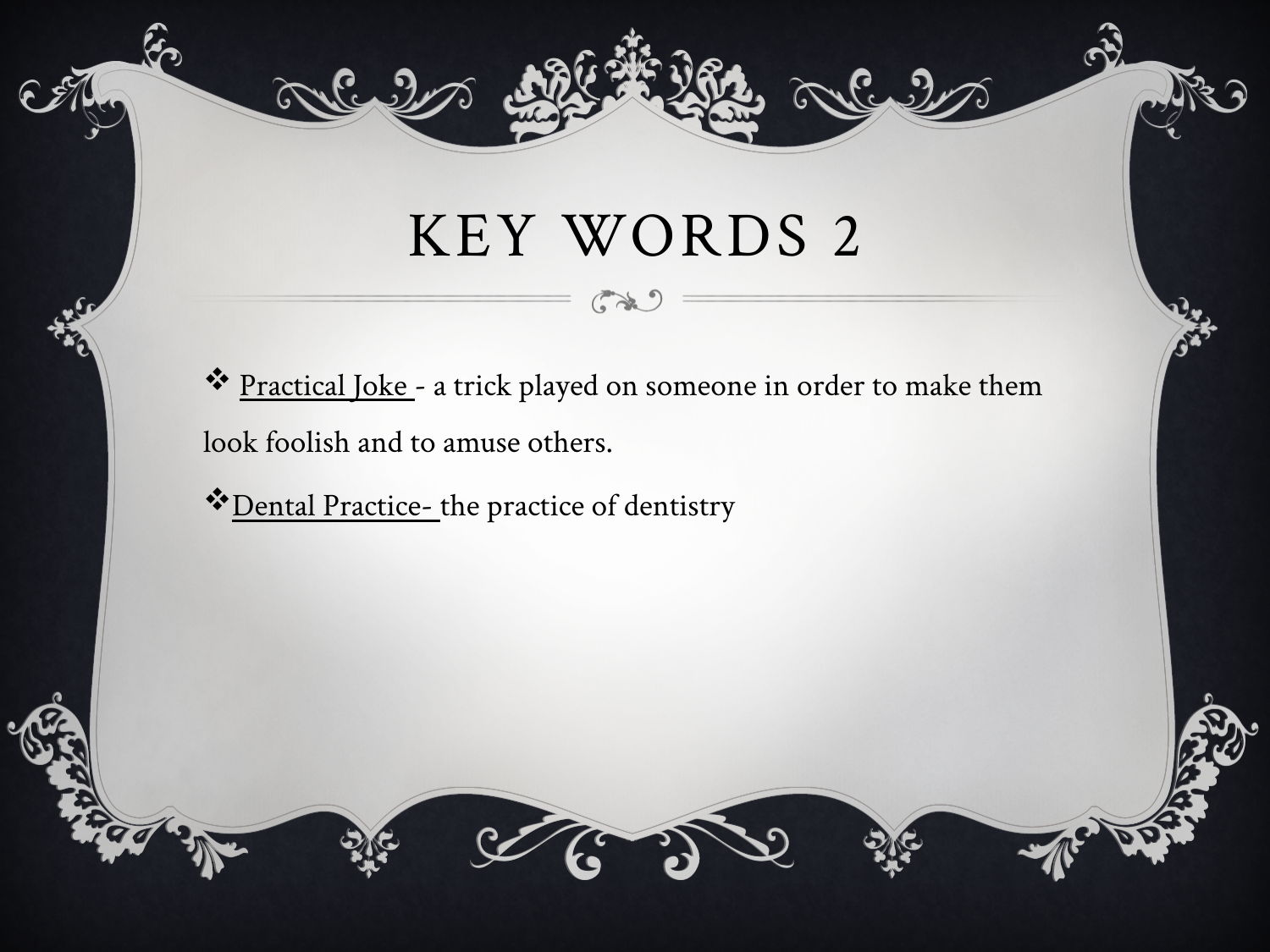

# Key words 2
 Practical Joke - a trick played on someone in order to make them look foolish and to amuse others.
Dental Practice- the practice of dentistry